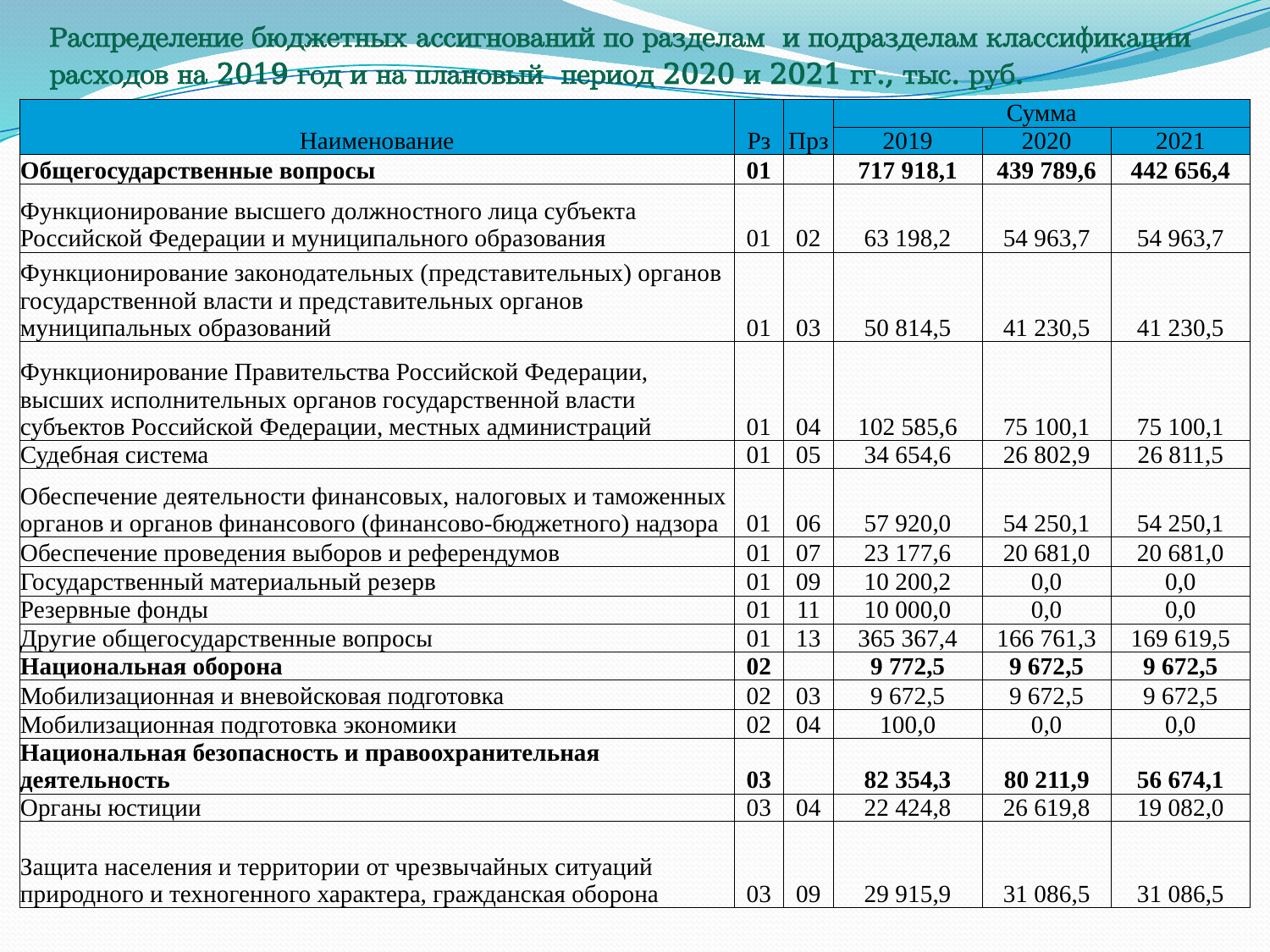

# Распределение бюджетных ассигнований по разделам  и подразделам классификации расходов на 2019 год и на плановый  период 2020 и 2021 гг., тыс. руб.
| Наименование | Рз | Прз | Сумма |  |  |
| --- | --- | --- | --- | --- | --- |
|  |  |  | 2019 | 2020 | 2021 |
| Общегосударственные вопросы | 01 |  | 717 918,1 | 439 789,6 | 442 656,4 |
| Функционирование высшего должностного лица субъекта Российской Федерации и муниципального образования | 01 | 02 | 63 198,2 | 54 963,7 | 54 963,7 |
| Функционирование законодательных (представительных) органов государственной власти и представительных органов муниципальных образований | 01 | 03 | 50 814,5 | 41 230,5 | 41 230,5 |
| Функционирование Правительства Российской Федерации, высших исполнительных органов государственной власти субъектов Российской Федерации, местных администраций | 01 | 04 | 102 585,6 | 75 100,1 | 75 100,1 |
| Судебная система | 01 | 05 | 34 654,6 | 26 802,9 | 26 811,5 |
| Обеспечение деятельности финансовых, налоговых и таможенных органов и органов финансового (финансово-бюджетного) надзора | 01 | 06 | 57 920,0 | 54 250,1 | 54 250,1 |
| Обеспечение проведения выборов и референдумов | 01 | 07 | 23 177,6 | 20 681,0 | 20 681,0 |
| Государственный материальный резерв | 01 | 09 | 10 200,2 | 0,0 | 0,0 |
| Резервные фонды | 01 | 11 | 10 000,0 | 0,0 | 0,0 |
| Другие общегосударственные вопросы | 01 | 13 | 365 367,4 | 166 761,3 | 169 619,5 |
| Национальная оборона | 02 |  | 9 772,5 | 9 672,5 | 9 672,5 |
| Мобилизационная и вневойсковая подготовка | 02 | 03 | 9 672,5 | 9 672,5 | 9 672,5 |
| Мобилизационная подготовка экономики | 02 | 04 | 100,0 | 0,0 | 0,0 |
| Национальная безопасность и правоохранительная деятельность | 03 |  | 82 354,3 | 80 211,9 | 56 674,1 |
| Органы юстиции | 03 | 04 | 22 424,8 | 26 619,8 | 19 082,0 |
| Защита населения и территории от чрезвычайных ситуаций природного и техногенного характера, гражданская оборона | 03 | 09 | 29 915,9 | 31 086,5 | 31 086,5 |